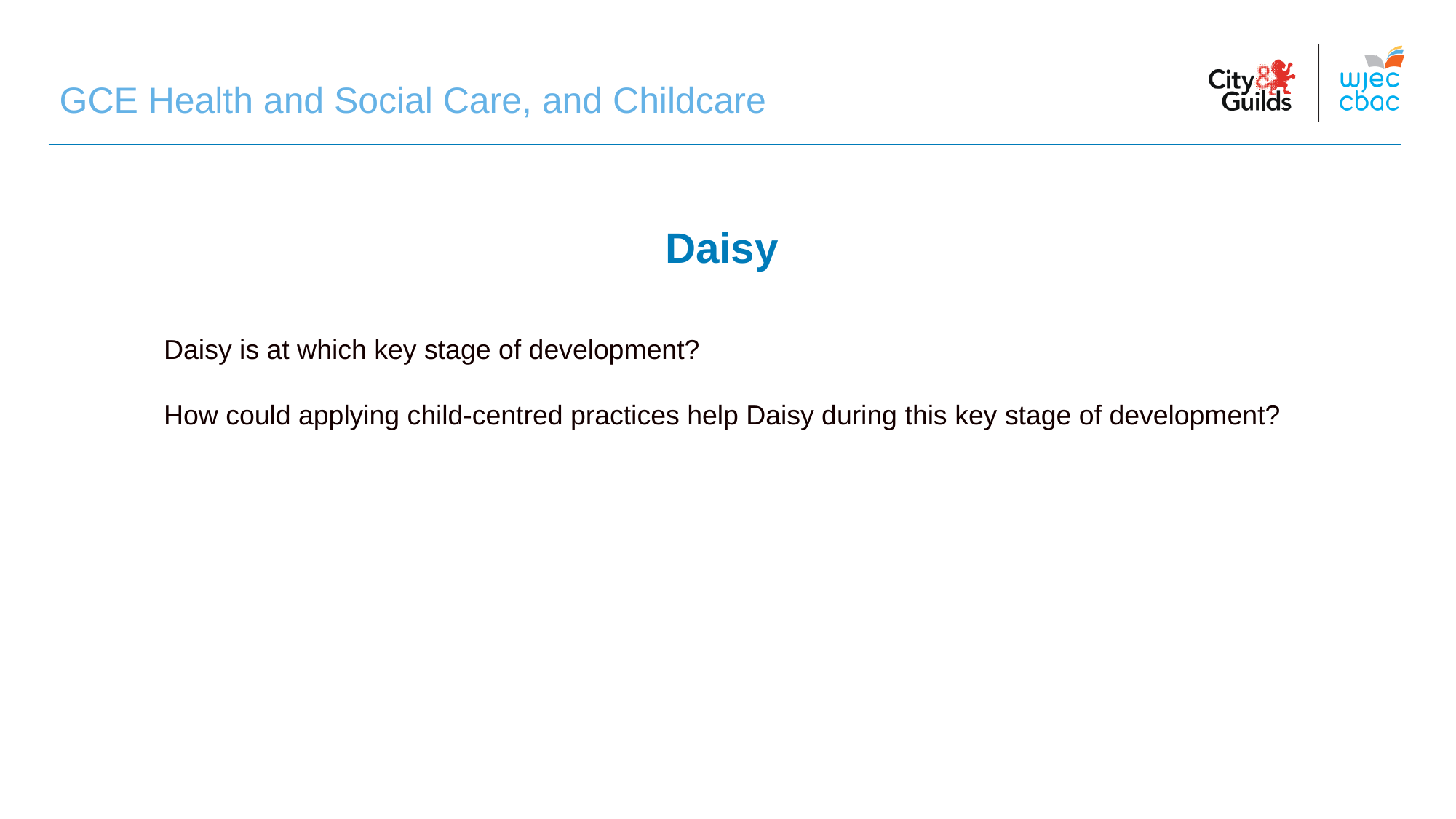

GCE Health and Social Care, and Childcare
# Daisy
Daisy is at which key stage of development?

How could applying child-centred practices help Daisy during this key stage of development?